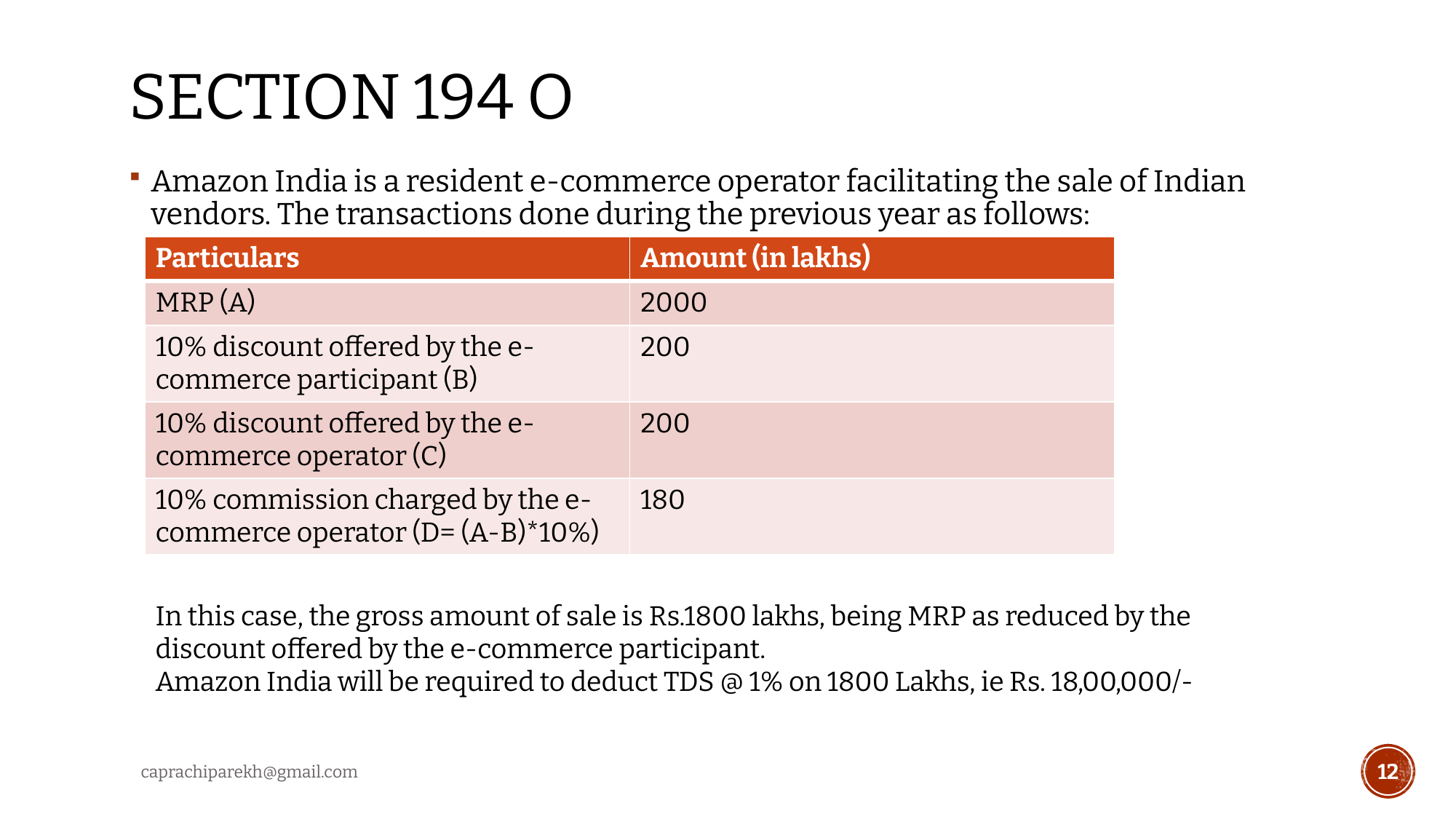

# Section 194 O
Amazon India is a resident e-commerce operator facilitating the sale of Indian vendors. The transactions done during the previous year as follows:

| Particulars | Amount (in lakhs) |
| --- | --- |
| MRP (A) | 2000 |
| 10% discount offered by the e-commerce participant (B) | 200 |
| 10% discount offered by the e-commerce operator (C) | 200 |
| 10% commission charged by the e-commerce operator (D= (A-B)\*10%) | 180 |
In this case, the gross amount of sale is Rs.1800 lakhs, being MRP as reduced by the discount offered by the e-commerce participant.
Amazon India will be required to deduct TDS @ 1% on 1800 Lakhs, ie Rs. 18,00,000/-
caprachiparekh@gmail.com
12